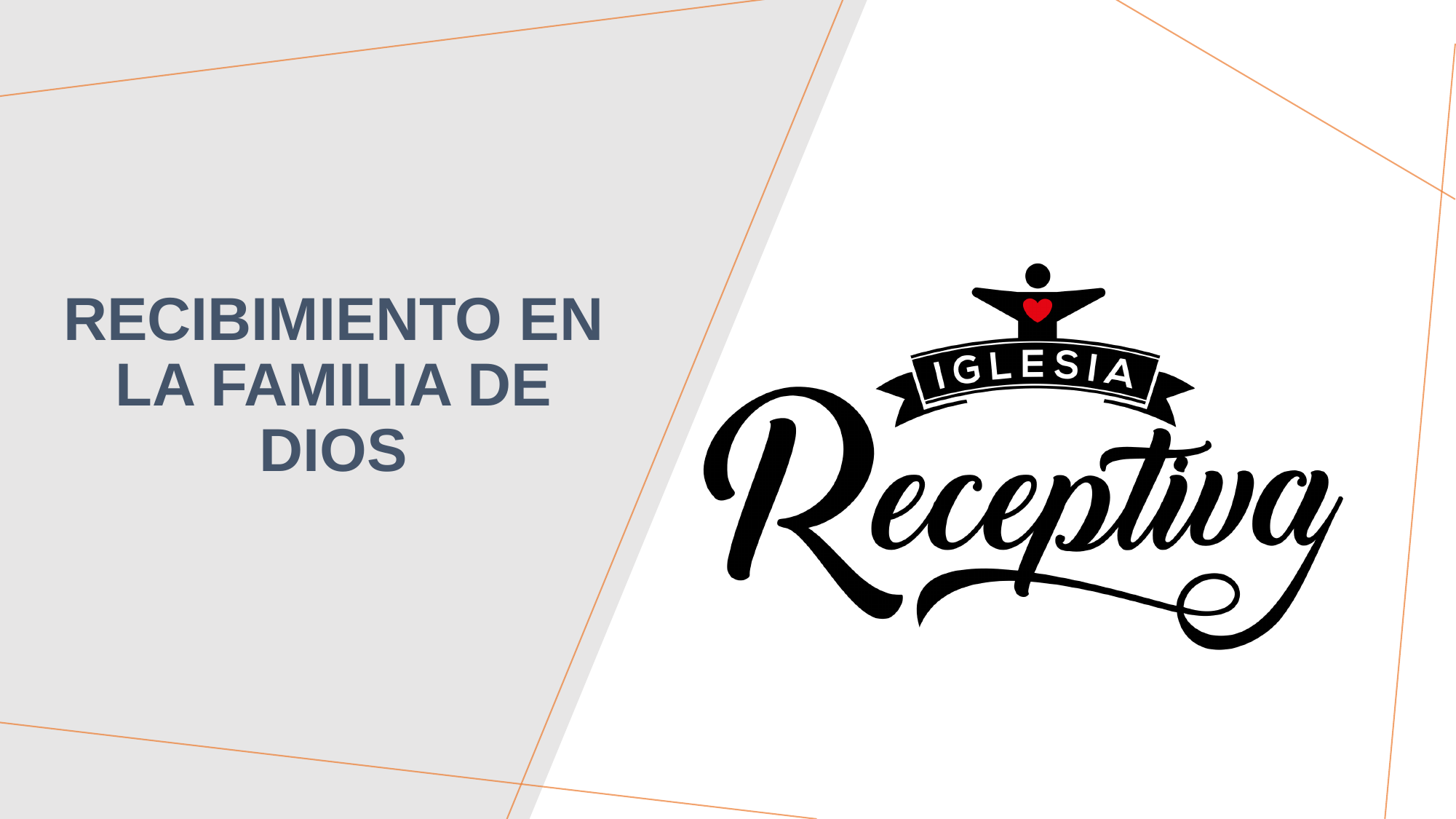

# Recibimiento en la familia de Dios